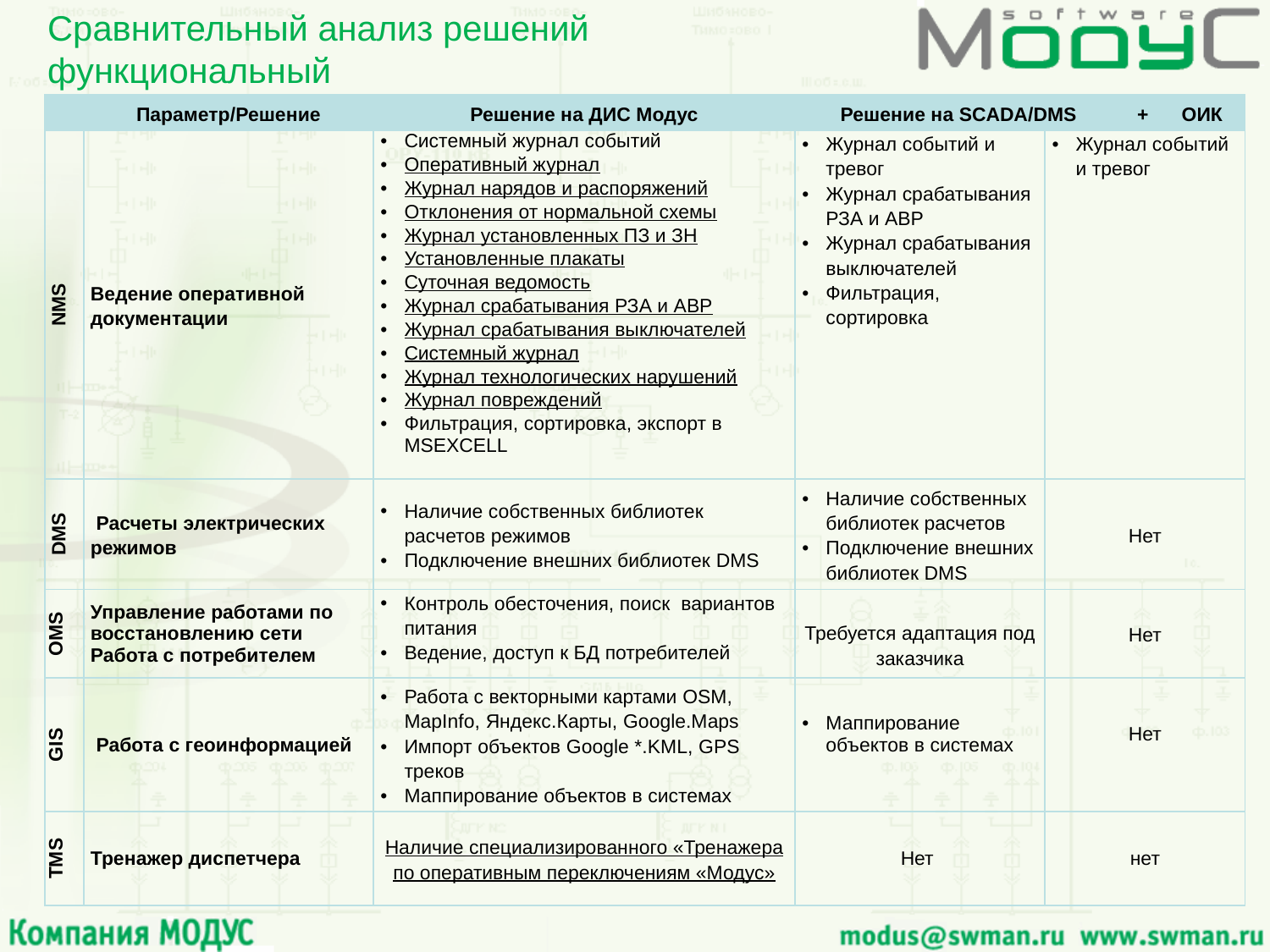

Сравнительный анализ решений функциональный
|  | Параметр/Решение | Решение на ДИС Модус | Решение на SCADA/DMS + ОИК |  |
| --- | --- | --- | --- | --- |
| NMS | Ведение оперативной документации | Системный журнал событий Оперативный журнал Журнал нарядов и распоряжений Отклонения от нормальной схемы Журнал установленных ПЗ и ЗН Установленные плакаты Суточная ведомость Журнал срабатывания РЗА и АВР Журнал срабатывания выключателей Системный журнал Журнал технологических нарушений Журнал повреждений Фильтрация, сортировка, экспорт в MSEXCELL | Журнал событий и тревог Журнал срабатывания РЗА и АВР Журнал срабатывания выключателей Фильтрация, сортировка | Журнал событий и тревог |
| DMS | Расчеты электрических режимов | Наличие собственных библиотек расчетов режимов Подключение внешних библиотек DMS | Наличие собственных библиотек расчетов Подключение внешних библиотек DMS | Нет |
| OMS | Управление работами по восстановлению сети Работа с потребителем | Контроль обесточения, поиск вариантов питания Ведение, доступ к БД потребителей | Требуется адаптация под заказчика | Нет |
| GIS | Работа с геоинформацией | Работа с векторными картами OSM, MapInfo, Яндекс.Карты, Google.Maps Импорт объектов Google \*.KML, GPS треков Маппирование объектов в системах | Маппирование объектов в системах | Нет |
| TMS | Тренажер диспетчера | Наличие специализированного «Тренажера по оперативным переключениям «Модус» | Нет | нет |